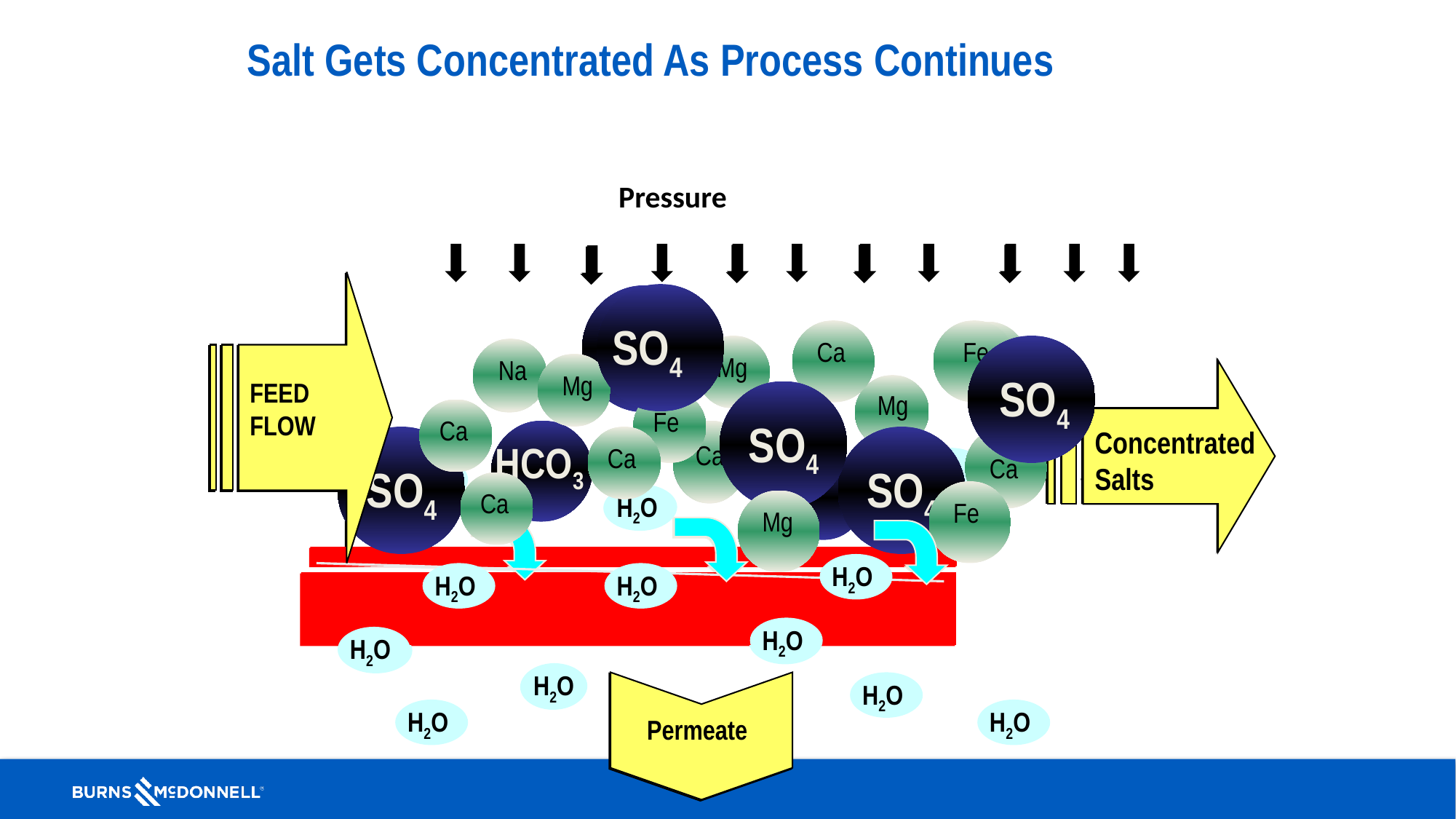

# Salt Gets Concentrated As Process Continues
Pressure

SO4

Ca
Fe

SO4

Mg
Na

Mg
FEED FLOW

SO4
Mg

H2O

Fe
Ca
Concentrated Salts

SO4

HCO3
Ca
Ca
Ca
H2O

SO4
H2O

Cl

Ca

H2O

Fe
Mg

H2O

H2O

H2O

H2O

H2O

H2O

H2O

H2O

H2O
Permeate

SO4

Fe
Na

FEED FLOW

Mg

H2O
Concentrated Salts

HCO3
Ca

H2O

H2O

Cl

H2O

H2O

H2O

H2O

H2O

H2O

H2O
Permeate